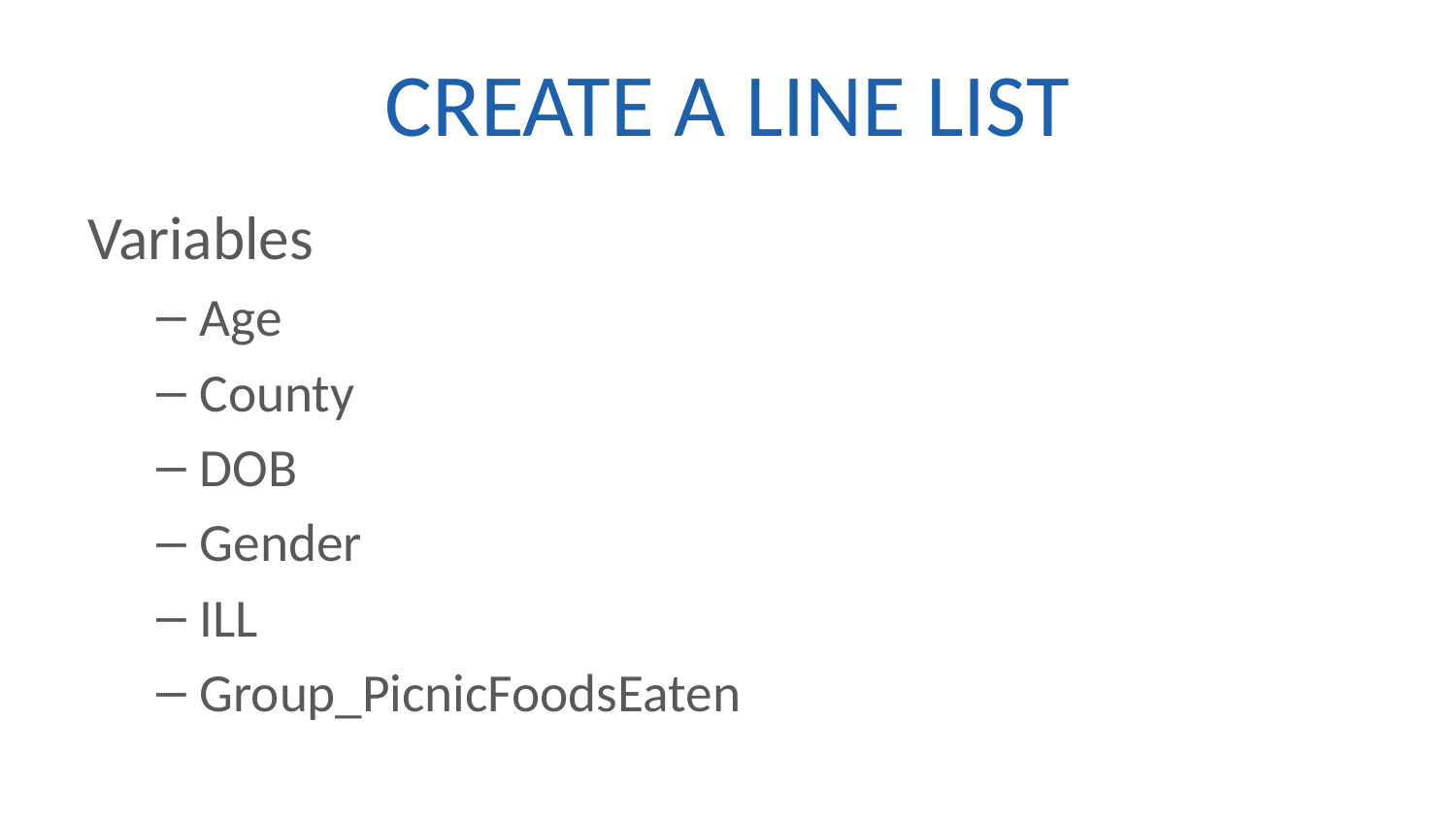

# CREATE A LINE LIST
Variables
Age
County
DOB
Gender
ILL
Group_PicnicFoodsEaten